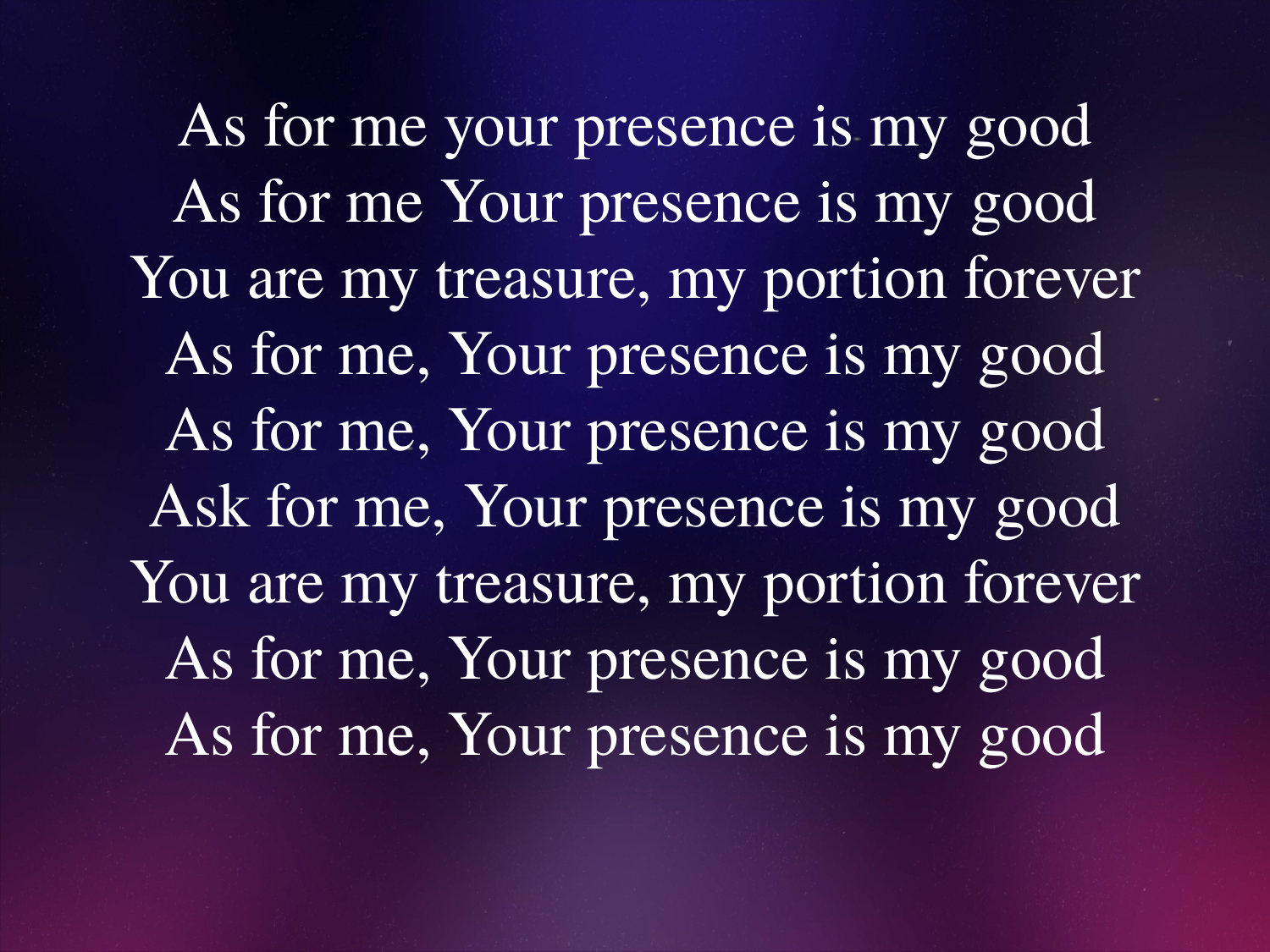

# As for me your presence is my good As for me Your presence is my good You are my treasure, my portion forever As for me, Your presence is my good As for me, Your presence is my good Ask for me, Your presence is my good You are my treasure, my portion forever As for me, Your presence is my good As for me, Your presence is my good